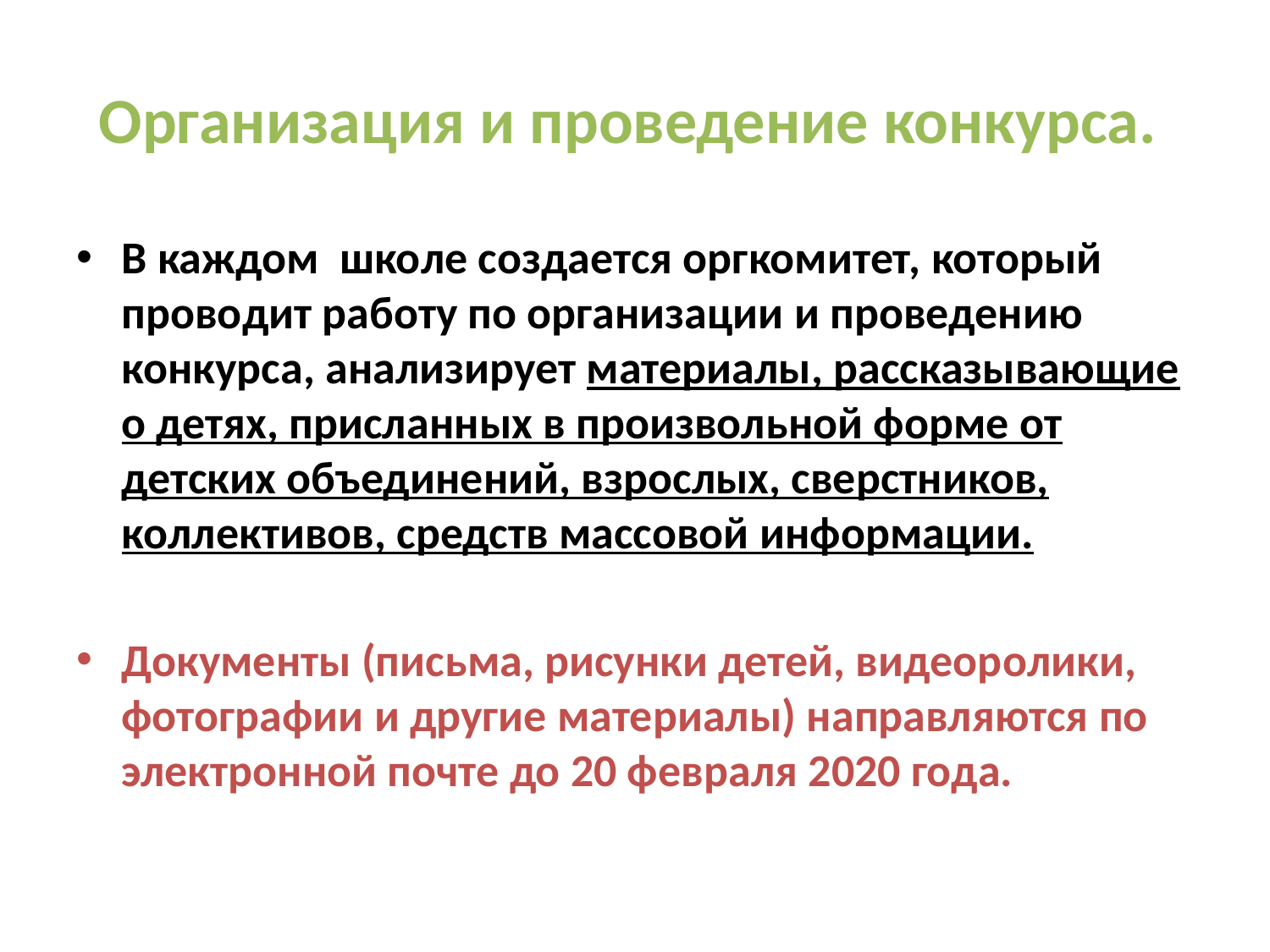

# Организация и проведение конкурса.
В каждом  школе создается оргкомитет, который проводит работу по организации и проведению конкурса, анализирует материалы, рассказывающие о детях, присланных в произвольной форме от детских объединений, взрослых, сверстников, коллективов, средств массовой информации.

Документы (письма, рисунки детей, видеоролики, фотографии и другие материалы) направляются по электронной почте до 20 февраля 2020 года.